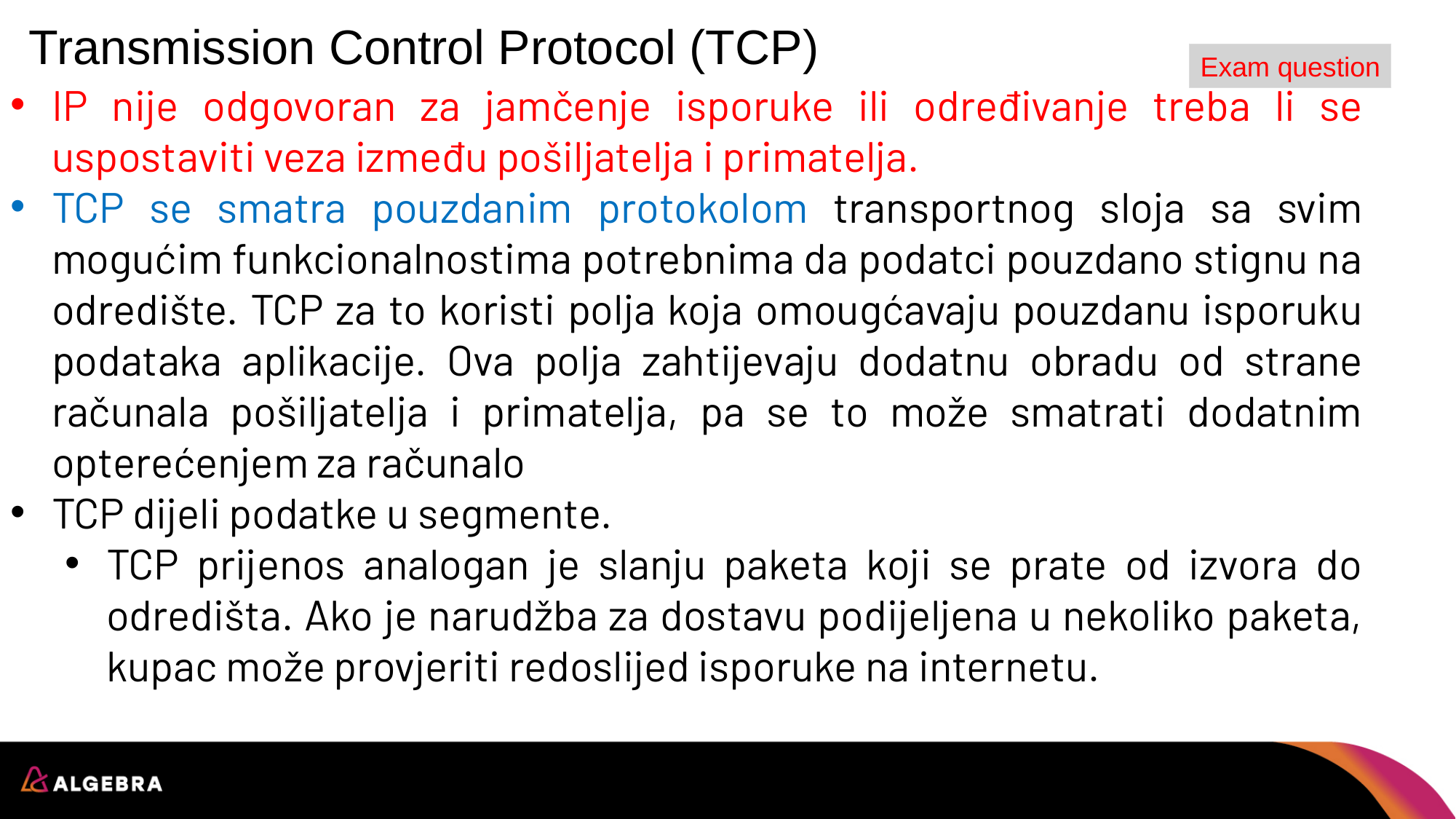

# Transmission Control Protocol (TCP)
Exam question
IP nije odgovoran za jamčenje isporuke ili određivanje treba li se uspostaviti veza između pošiljatelja i primatelja.
TCP se smatra pouzdanim protokolom transportnog sloja sa svim mogućim funkcionalnostima potrebnima da podatci pouzdano stignu na odredište. TCP za to koristi polja koja omougćavaju pouzdanu isporuku podataka aplikacije. Ova polja zahtijevaju dodatnu obradu od strane računala pošiljatelja i primatelja, pa se to može smatrati dodatnim opterećenjem za računalo
TCP dijeli podatke u segmente.
TCP prijenos analogan je slanju paketa koji se prate od izvora do odredišta. Ako je narudžba za dostavu podijeljena u nekoliko paketa, kupac može provjeriti redoslijed isporuke na internetu.